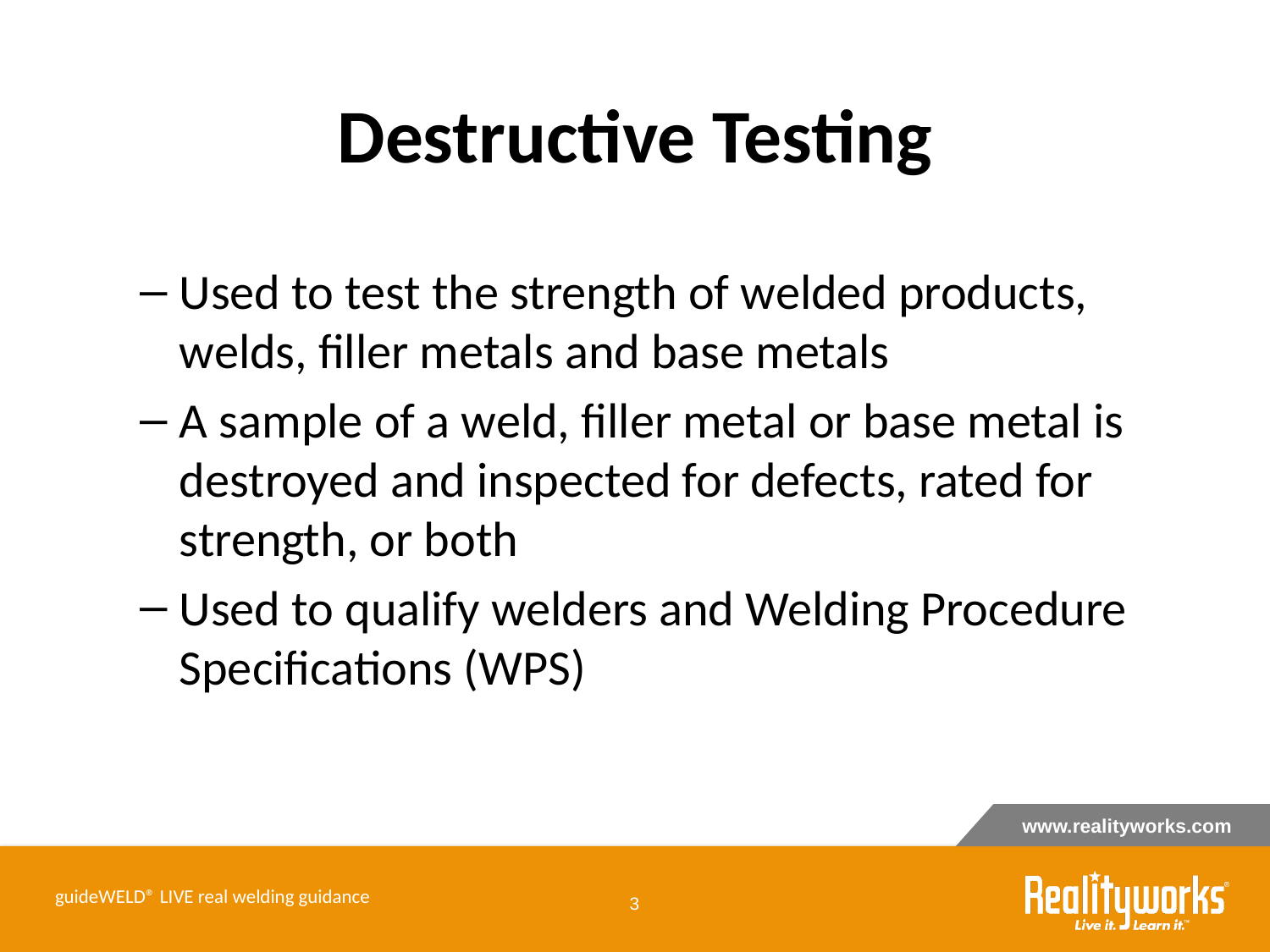

# Destructive Testing
Used to test the strength of welded products, welds, filler metals and base metals
A sample of a weld, filler metal or base metal is destroyed and inspected for defects, rated for strength, or both
Used to qualify welders and Welding Procedure Specifications (WPS)
guideWELD® LIVE real welding guidance
3